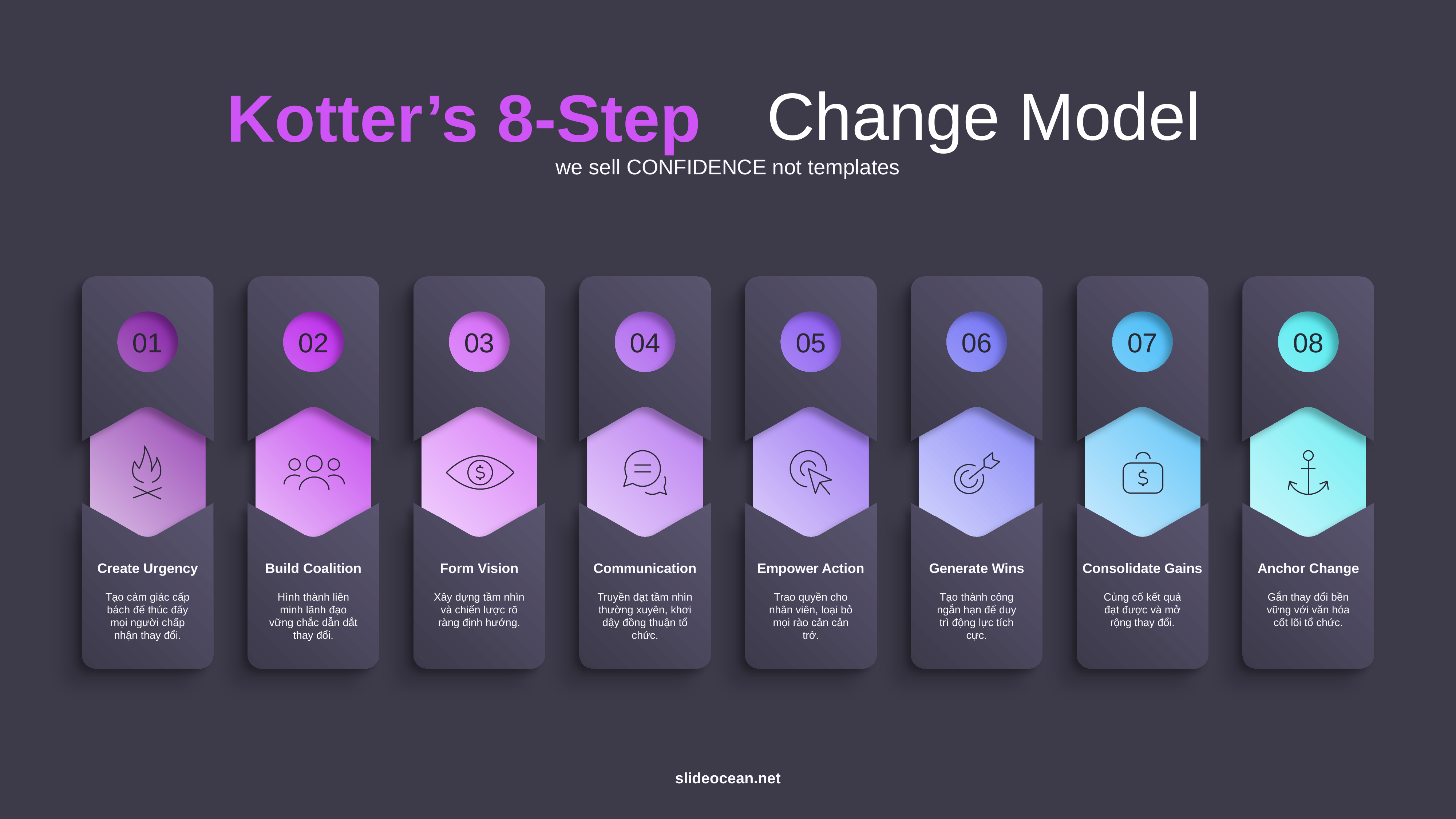

Change Model
Kotter’s 8-Step
we sell CONFIDENCE not templates

01
02
03
04
05
06
07
08

Create Urgency
Build Coalition
Form Vision
Communication
Empower Action
Generate Wins
Consolidate Gains
Anchor Change
Tạo cảm giác cấp bách để thúc đẩy mọi người chấp nhận thay đổi.
Hình thành liên minh lãnh đạo vững chắc dẫn dắt thay đổi.
Xây dựng tầm nhìn và chiến lược rõ ràng định hướng.
Truyền đạt tầm nhìn thường xuyên, khơi dậy đồng thuận tổ chức.
Trao quyền cho nhân viên, loại bỏ mọi rào cản cản trở.
Tạo thành công ngắn hạn để duy trì động lực tích cực.
Củng cố kết quả đạt được và mở rộng thay đổi.
Gắn thay đổi bền vững với văn hóa cốt lõi tổ chức.
slideocean.net